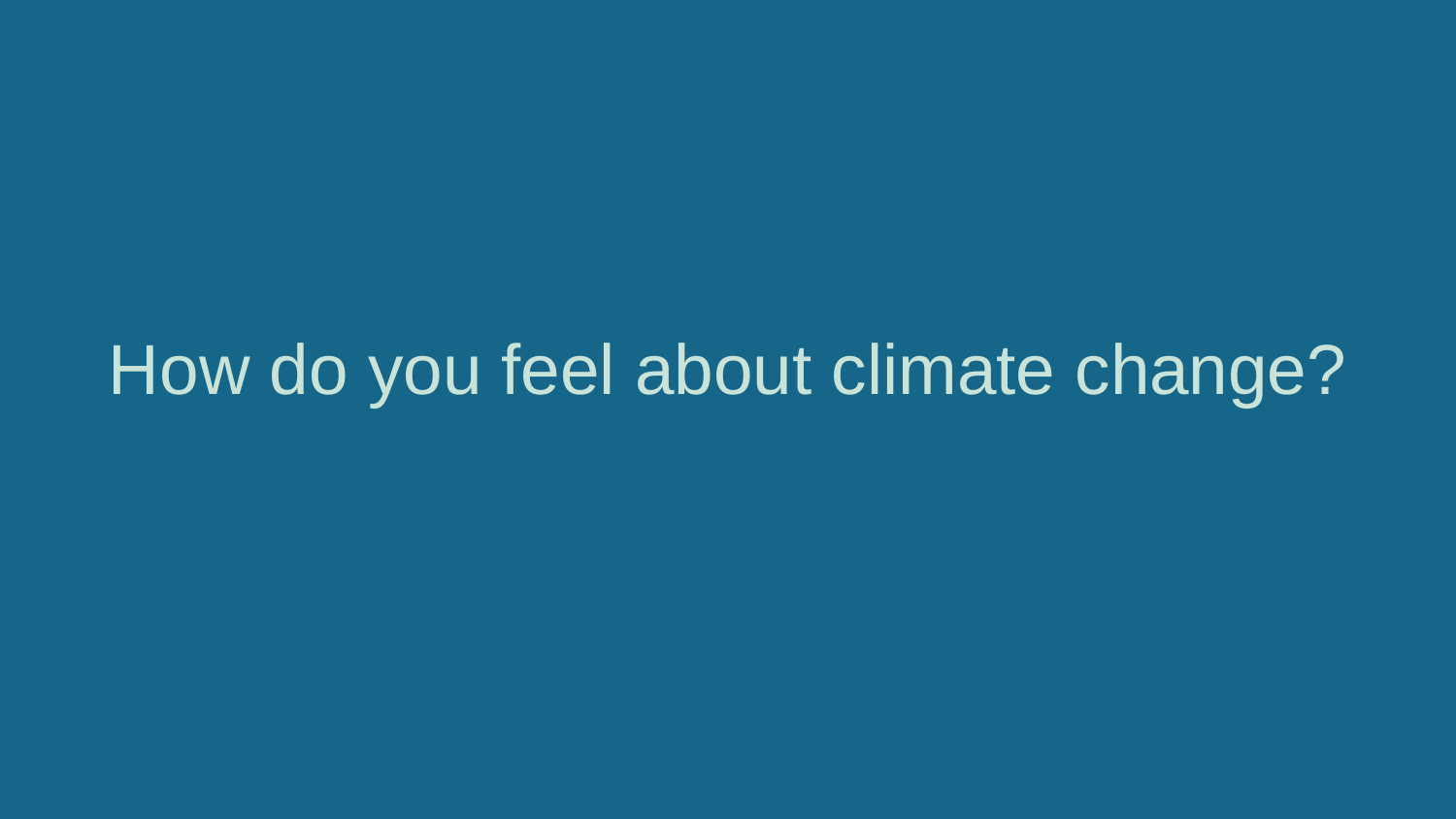

How do you feel about climate change?